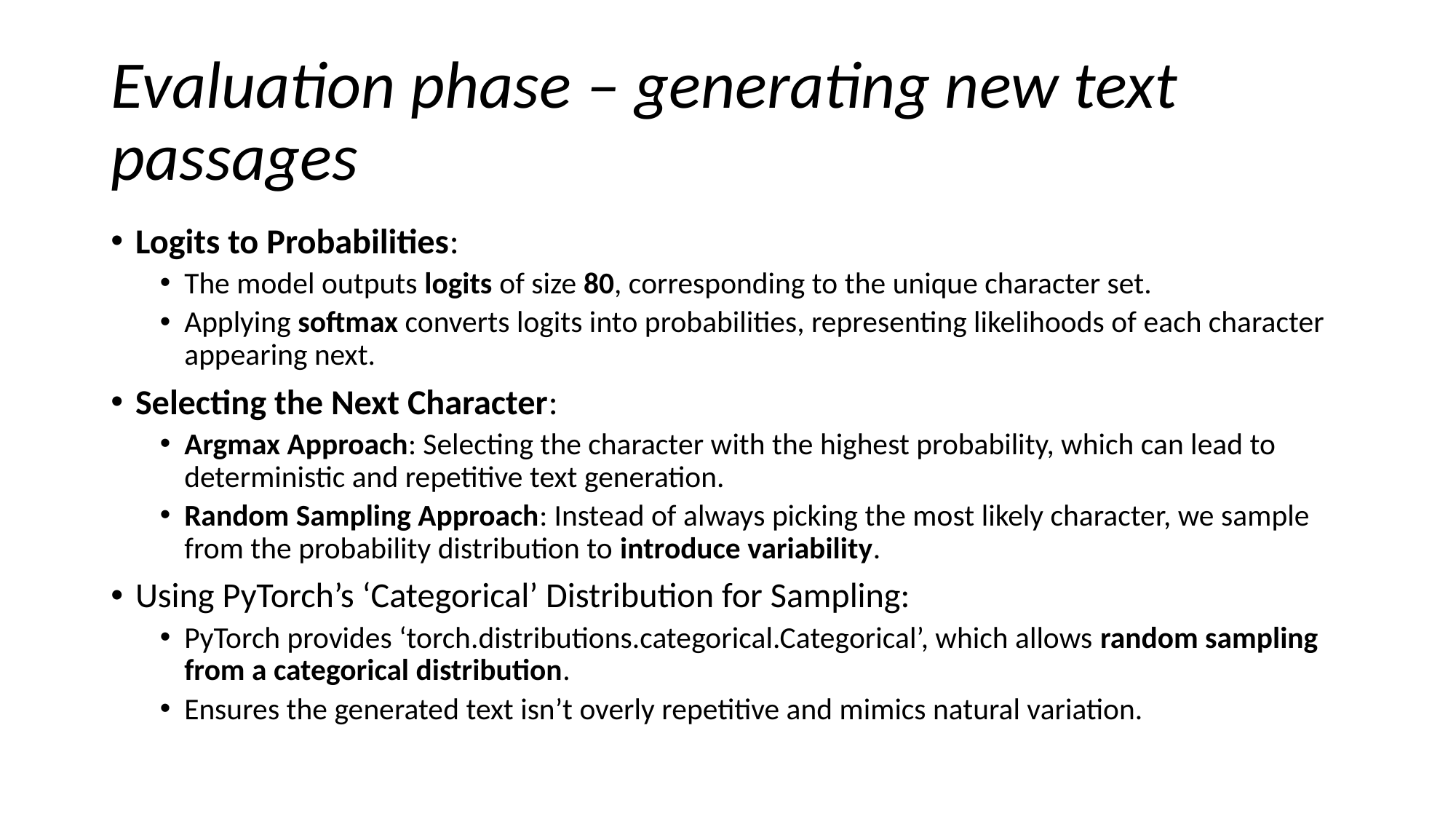

# Evaluation phase – generating new text passages
Logits to Probabilities:
The model outputs logits of size 80, corresponding to the unique character set.
Applying softmax converts logits into probabilities, representing likelihoods of each character appearing next.
Selecting the Next Character:
Argmax Approach: Selecting the character with the highest probability, which can lead to deterministic and repetitive text generation.
Random Sampling Approach: Instead of always picking the most likely character, we sample from the probability distribution to introduce variability.
Using PyTorch’s ‘Categorical’ Distribution for Sampling:
PyTorch provides ‘torch.distributions.categorical.Categorical’, which allows random sampling from a categorical distribution.
Ensures the generated text isn’t overly repetitive and mimics natural variation.